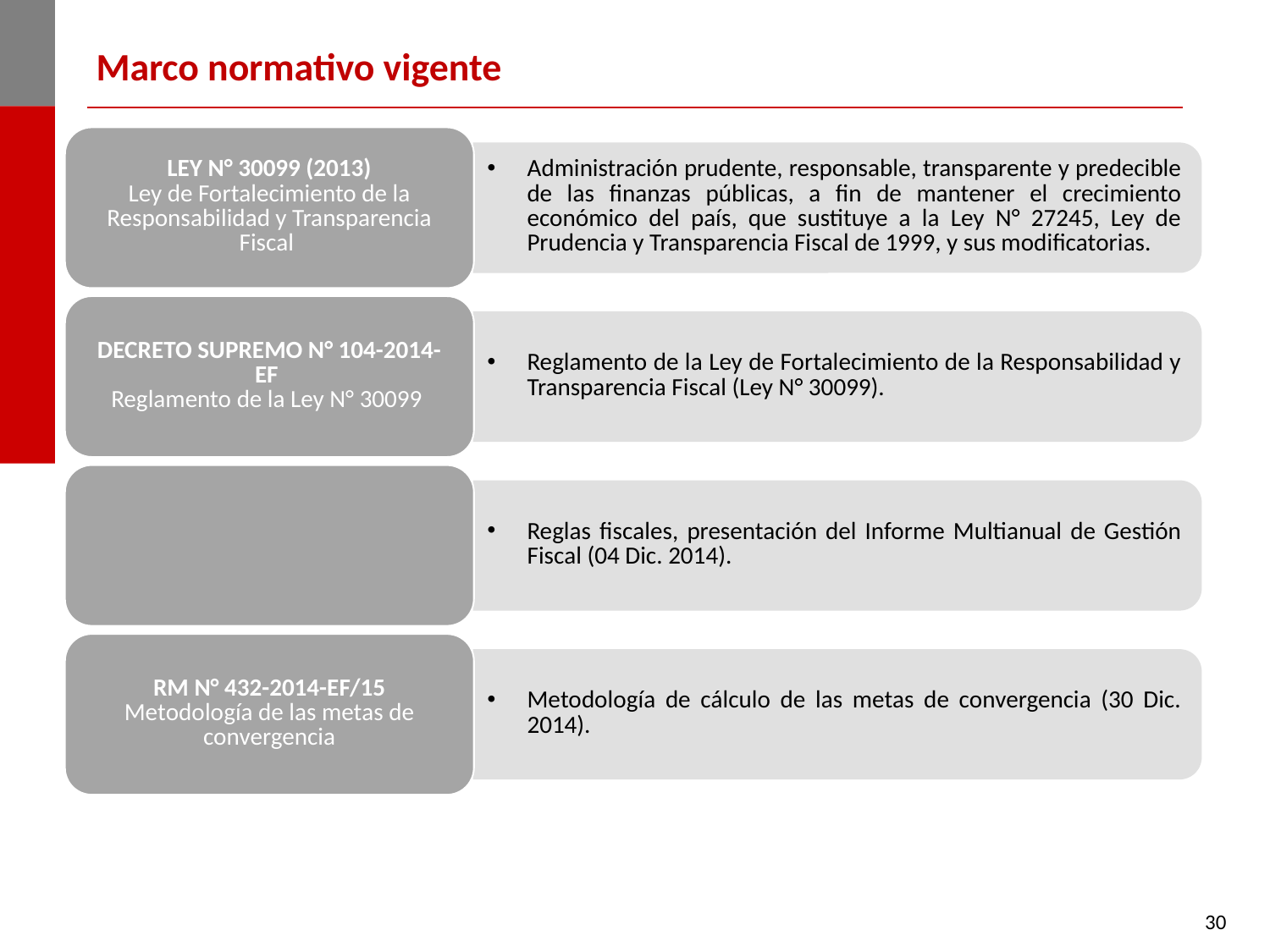

Marco normativo vigente
LEY N° 30099 (2013)
Ley de Fortalecimiento de la Responsabilidad y Transparencia Fiscal
DECRETO SUPREMO N° 104-2014-EF
Reglamento de la Ley N° 30099
Reglas fiscales, presentación del Informe Multianual de Gestión Fiscal (04 Dic. 2014).
Reglamento de la Ley de Fortalecimiento de la Responsabilidad y Transparencia Fiscal (Ley N° 30099).
Administración prudente, responsable, transparente y predecible de las finanzas públicas, a fin de mantener el crecimiento económico del país, que sustituye a la Ley N° 27245, Ley de Prudencia y Transparencia Fiscal de 1999, y sus modificatorias.
RM N° 432-2014-EF/15
Metodología de las metas de convergencia
Metodología de cálculo de las metas de convergencia (30 Dic. 2014).